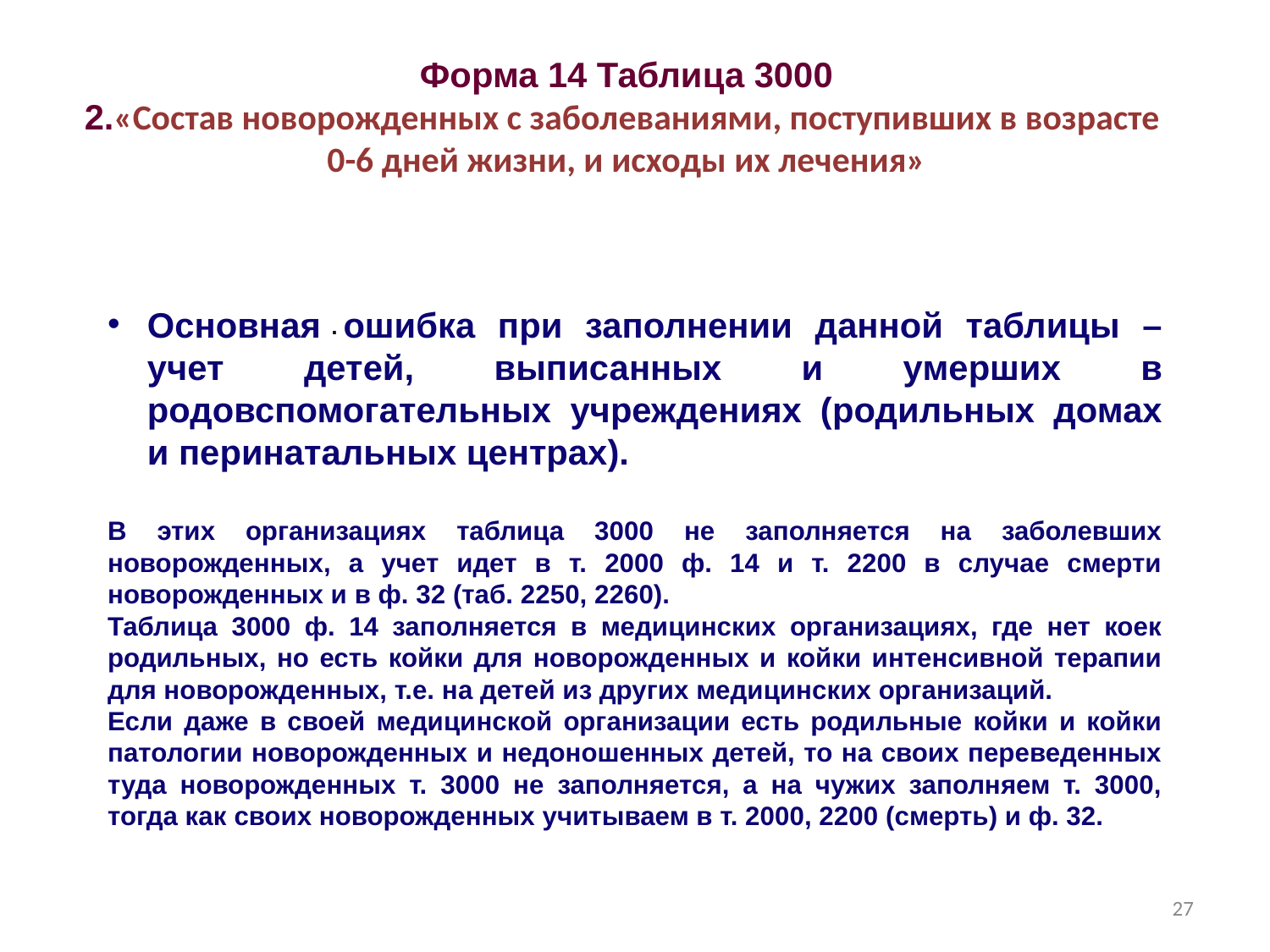

# Форма 14 Таблица 3000 2.«Состав новорожденных с заболеваниями, поступивших в возрасте 0-6 дней жизни, и исходы их лечения»
Основная ошибка при заполнении данной таблицы – учет детей, выписанных и умерших в родовспомогательных учреждениях (родильных домах и перинатальных центрах).

В этих организациях таблица 3000 не заполняется на заболевших новорожденных, а учет идет в т. 2000 ф. 14 и т. 2200 в случае смерти новорожденных и в ф. 32 (таб. 2250, 2260).
Таблица 3000 ф. 14 заполняется в медицинских организациях, где нет коек родильных, но есть койки для новорожденных и койки интенсивной терапии для новорожденных, т.е. на детей из других медицинских организаций.
Если даже в своей медицинской организации есть родильные койки и койки патологии новорожденных и недоношенных детей, то на своих переведенных туда новорожденных т. 3000 не заполняется, а на чужих заполняем т. 3000, тогда как своих новорожденных учитываем в т. 2000, 2200 (смерть) и ф. 32.

.
27